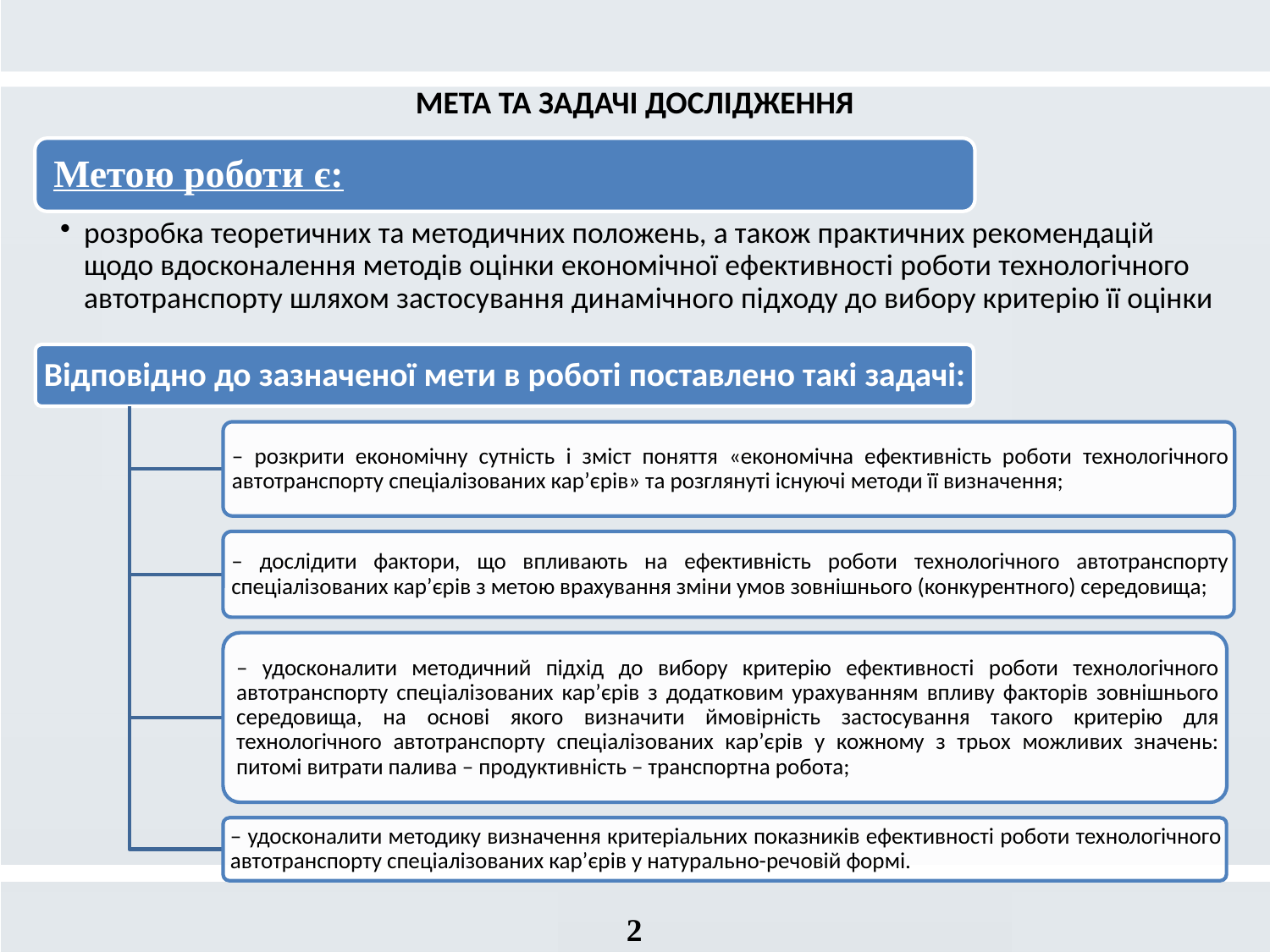

МЕТА ТА ЗАДАЧІ ДОСЛІДЖЕННЯ

Метою роботи є:
розробка теоретичних та методичних положень, а також практичних рекомендацій щодо вдосконалення методів оцінки економічної ефективності роботи технологічного автотранспорту шляхом застосування динамічного підходу до вибору критерію її оцінки
Відповідно до зазначеної мети в роботі поставлено такі задачі:
– розкрити економічну сутність і зміст поняття «економічна ефективність роботи технологічного автотранспорту спеціалізованих кар’єрів» та розглянуті існуючі методи її визначення;
– дослідити фактори, що впливають на ефективність роботи технологічного автотранспорту спеціалізованих кар’єрів з метою врахування зміни умов зовнішнього (конкурентного) середовища;
– удосконалити методичний підхід до вибору критерію ефективності роботи технологічного автотранспорту спеціалізованих кар’єрів з додатковим урахуванням впливу факторів зовнішнього середовища, на основі якого визначити ймовірність застосування такого критерію для технологічного автотранспорту спеціалізованих кар’єрів у кожному з трьох можливих значень: питомі витрати палива – продуктивність – транспортна робота;
– удосконалити методику визначення критеріальних показників ефективності роботи технологічного автотранспорту спеціалізованих кар’єрів у натурально-речовій формі.
2